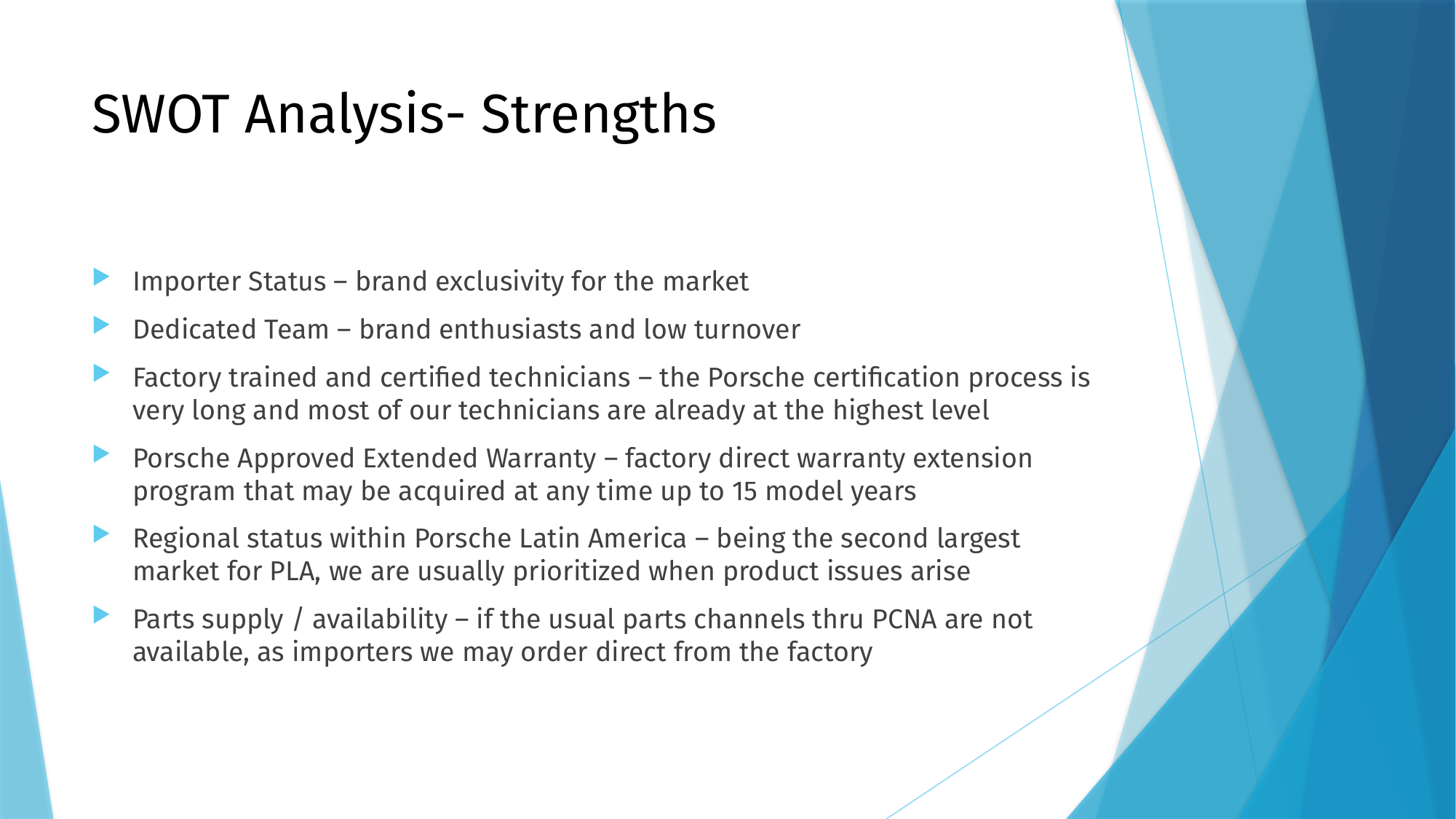

# SWOT Analysis- Strengths
Importer Status – brand exclusivity for the market
Dedicated Team – brand enthusiasts and low turnover
Factory trained and certified technicians – the Porsche certification process is very long and most of our technicians are already at the highest level
Porsche Approved Extended Warranty – factory direct warranty extension program that may be acquired at any time up to 15 model years
Regional status within Porsche Latin America – being the second largest market for PLA, we are usually prioritized when product issues arise
Parts supply / availability – if the usual parts channels thru PCNA are not available, as importers we may order direct from the factory